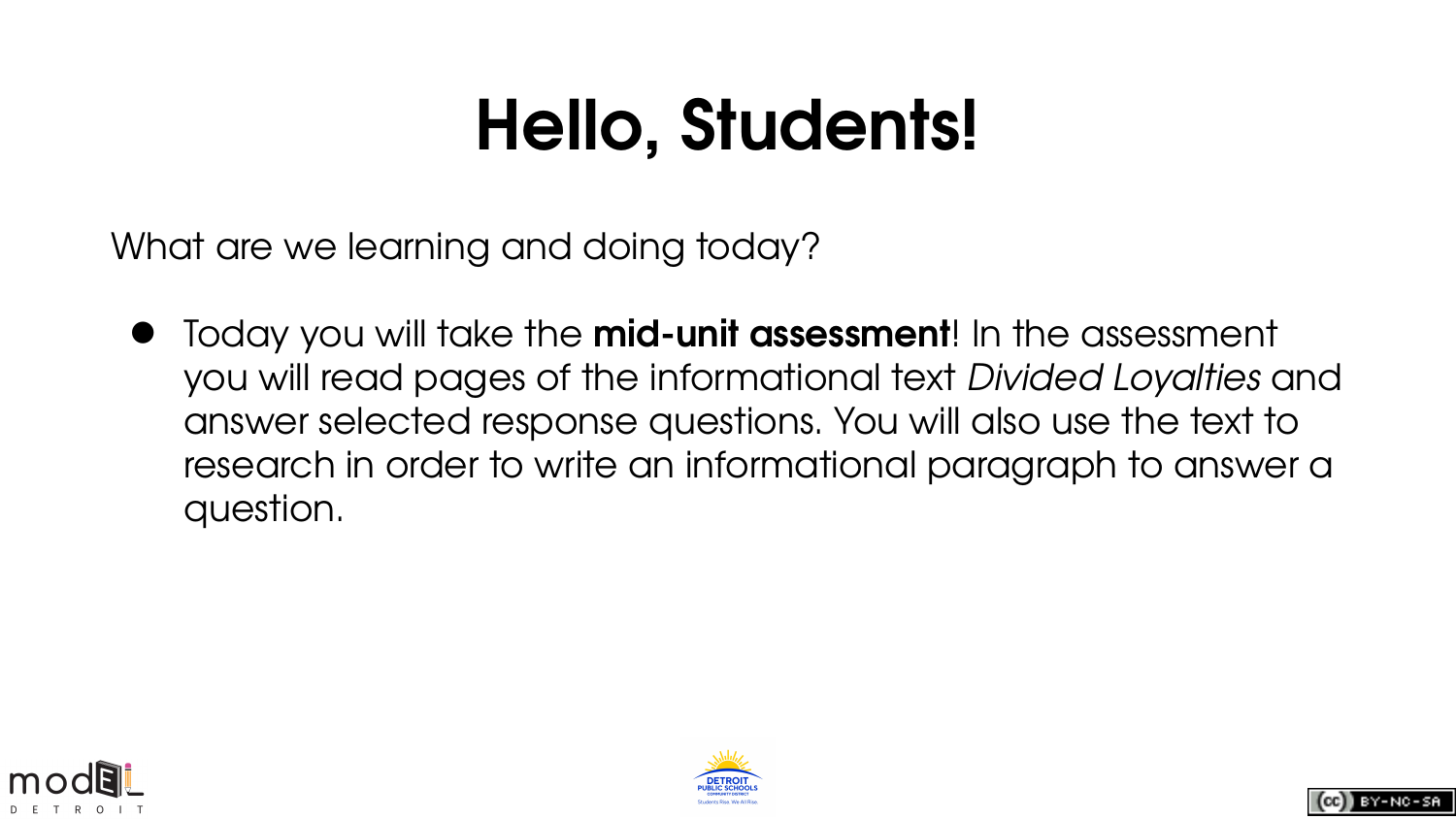

# Hello, Students!
What are we learning and doing today?

Today you will take the mid-unit assessment! In the assessment you will read pages of the informational text Divided Loyalties and answer selected response questions. You will also use the text to research in order to write an informational paragraph to answer a question.